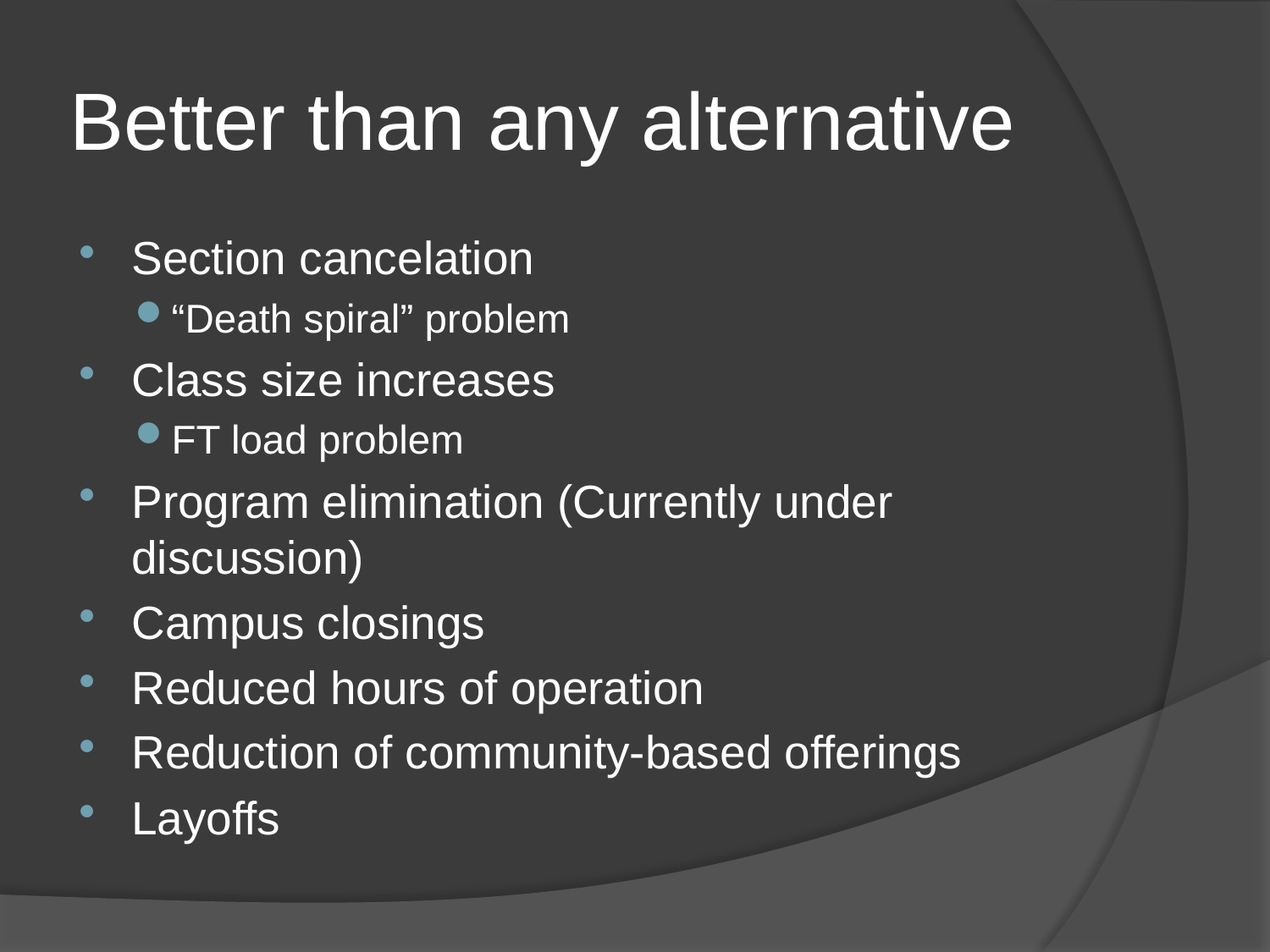

# Better than any alternative
Section cancelation
“Death spiral” problem
Class size increases
FT load problem
Program elimination (Currently under discussion)
Campus closings
Reduced hours of operation
Reduction of community-based offerings
Layoffs